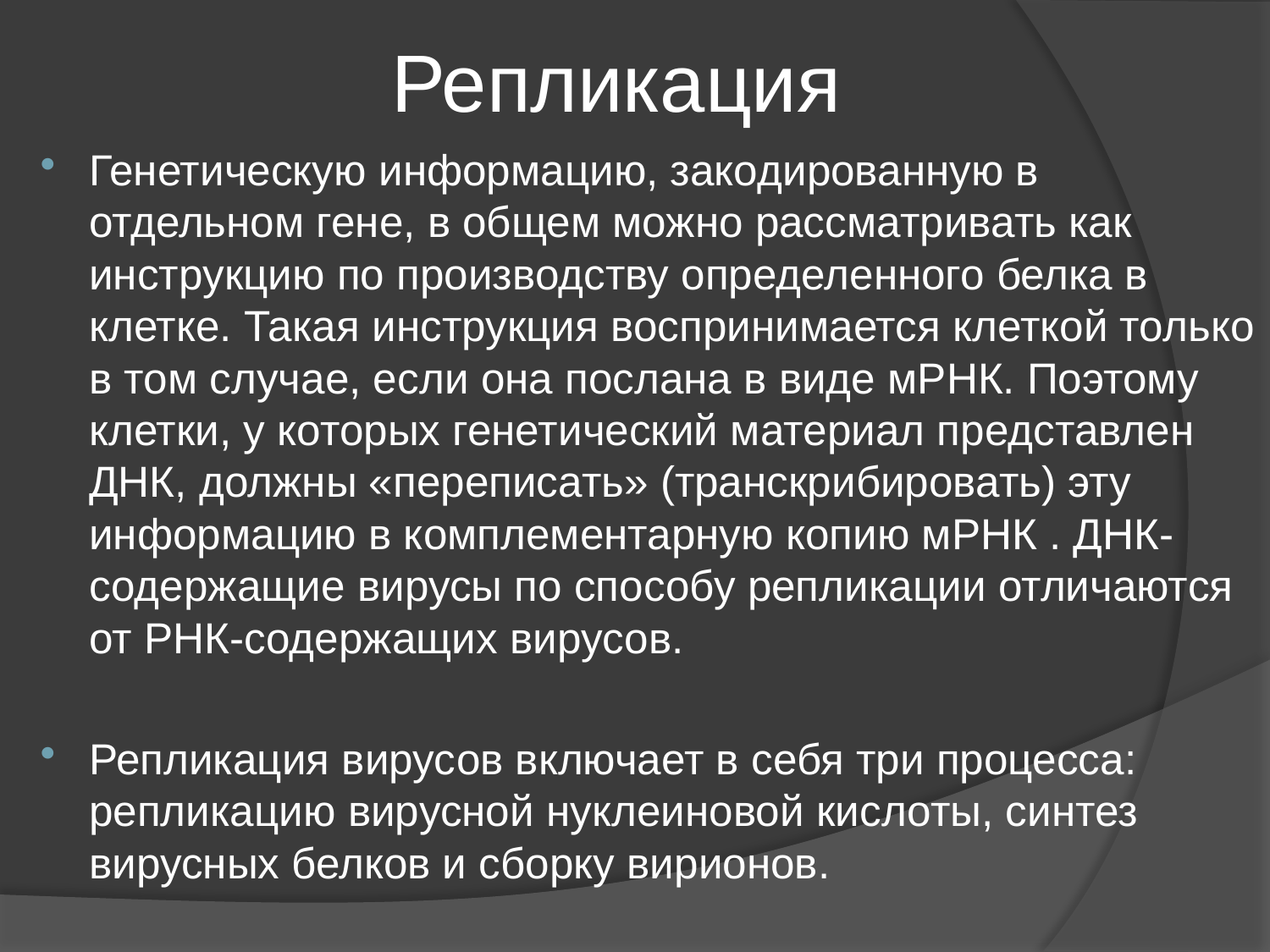

# Репликация
Генетическую информацию, закодированную в отдельном гене, в общем можно рассматривать как инструкцию по производству определенного белка в клетке. Такая инструкция воспринимается клеткой только в том случае, если она послана в виде мРНК. Поэтому клетки, у которых генетический материал представлен ДНК, должны «переписать» (транскрибировать) эту информацию в комплементарную копию мРНК . ДНК-содержащие вирусы по способу репликации отличаются от РНК-содержащих вирусов.

Репликация вирусов включает в себя три процесса: репликацию вирусной нуклеиновой кислоты, синтез вирусных белков и сборку вирионов.